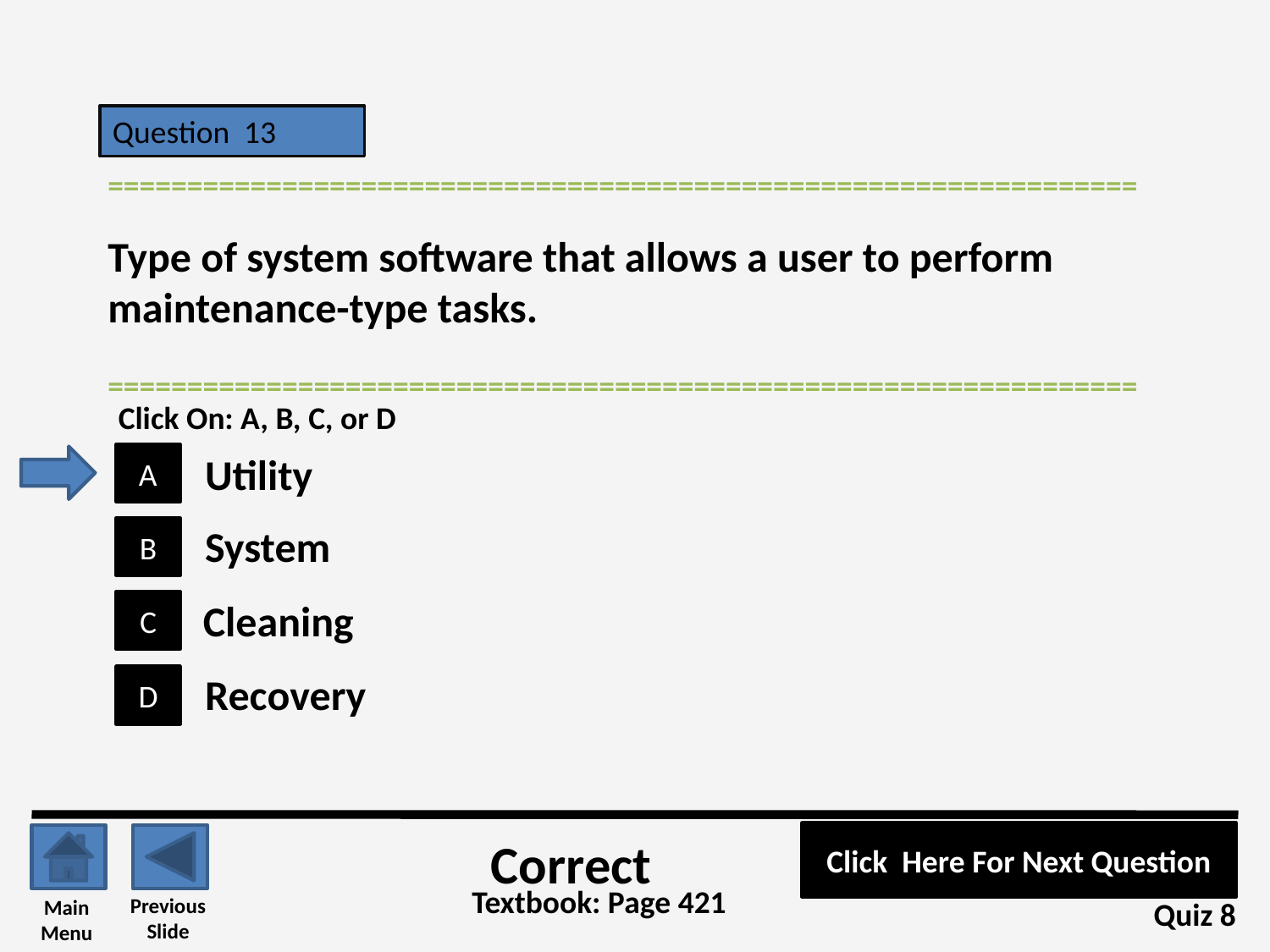

Question  13
=================================================================
Type of system software that allows a user to perform maintenance-type tasks.
=================================================================
Click On: A, B, C, or D
Utility
A

System
B

Cleaning
C
Recovery
D
Click  Here For Next Question

Correct
Textbook: Page 421
Previous
Slide
Main
Menu
Quiz 8